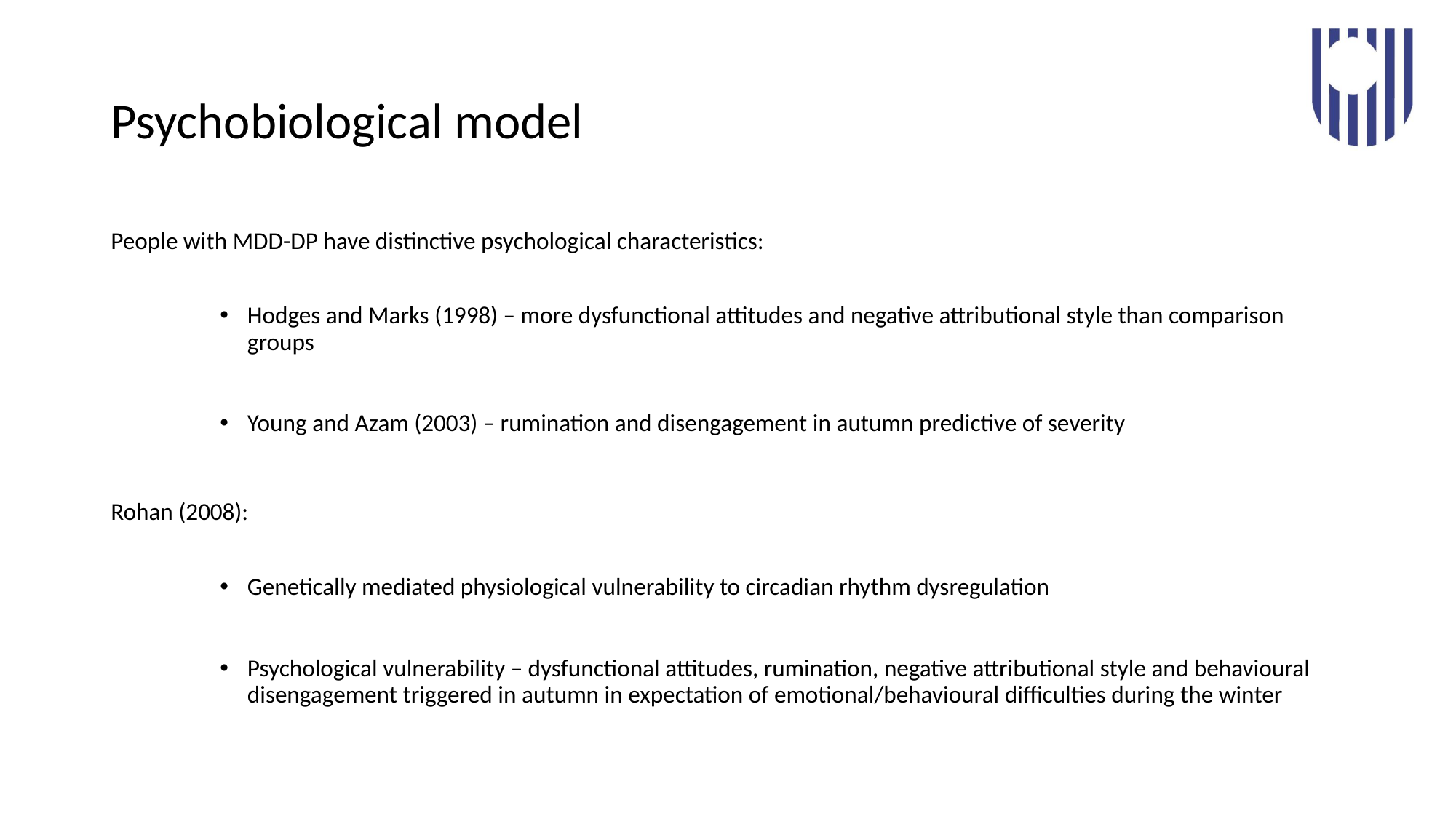

# Psychobiological model
People with MDD-DP have distinctive psychological characteristics:

Hodges and Marks (1998) – more dysfunctional attitudes and negative attributional style than comparison groups

Young and Azam (2003) – rumination and disengagement in autumn predictive of severity

Rohan (2008):

Genetically mediated physiological vulnerability to circadian rhythm dysregulation

Psychological vulnerability – dysfunctional attitudes, rumination, negative attributional style and behavioural disengagement triggered in autumn in expectation of emotional/behavioural difficulties during the winter